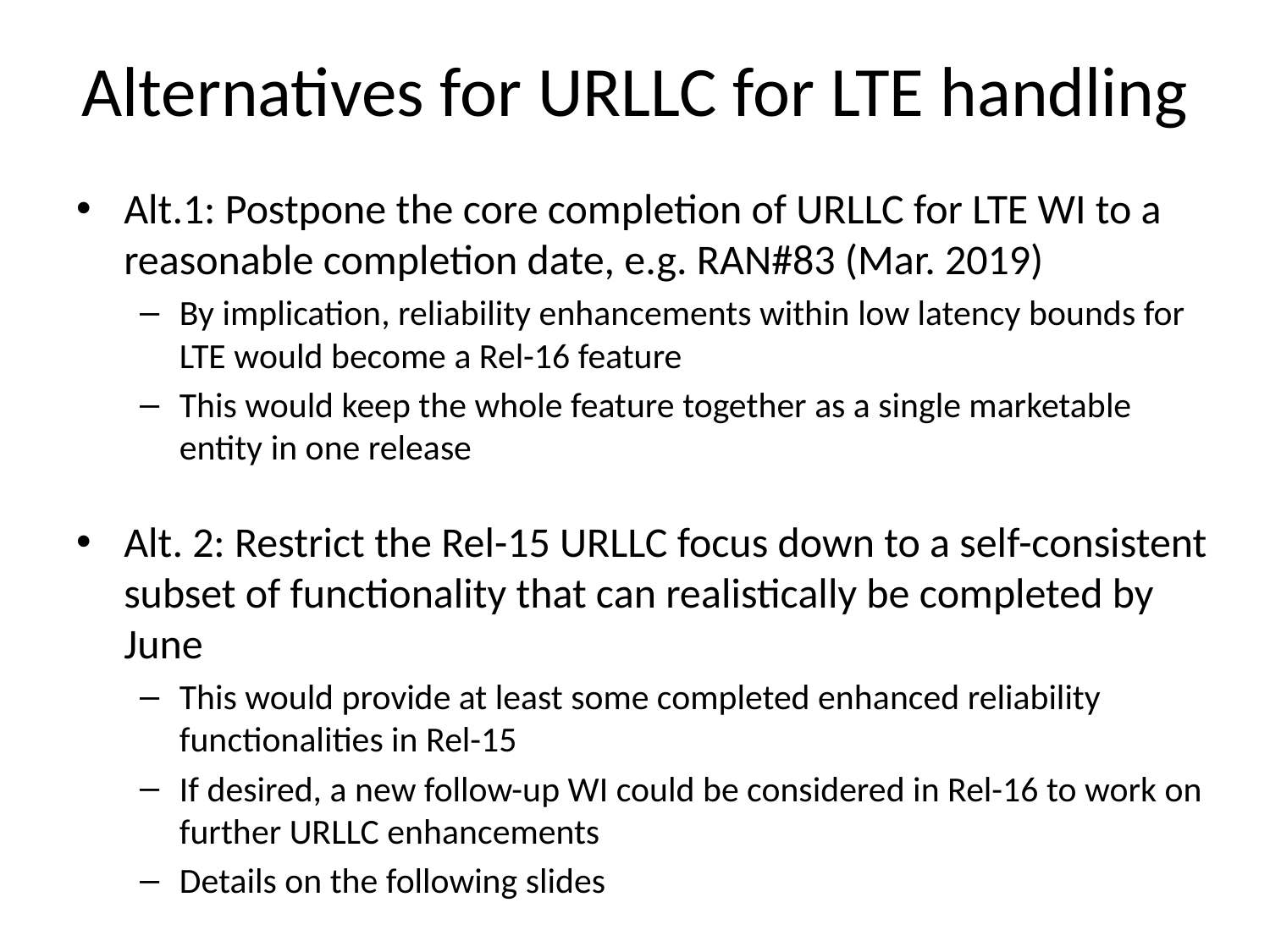

Alternatives for URLLC for LTE handling
Alt.1: Postpone the core completion of URLLC for LTE WI to a reasonable completion date, e.g. RAN#83 (Mar. 2019)
By implication, reliability enhancements within low latency bounds for LTE would become a Rel-16 feature
This would keep the whole feature together as a single marketable entity in one release

Alt. 2: Restrict the Rel-15 URLLC focus down to a self-consistent subset of functionality that can realistically be completed by June
This would provide at least some completed enhanced reliability functionalities in Rel-15
If desired, a new follow-up WI could be considered in Rel-16 to work on further URLLC enhancements
Details on the following slides